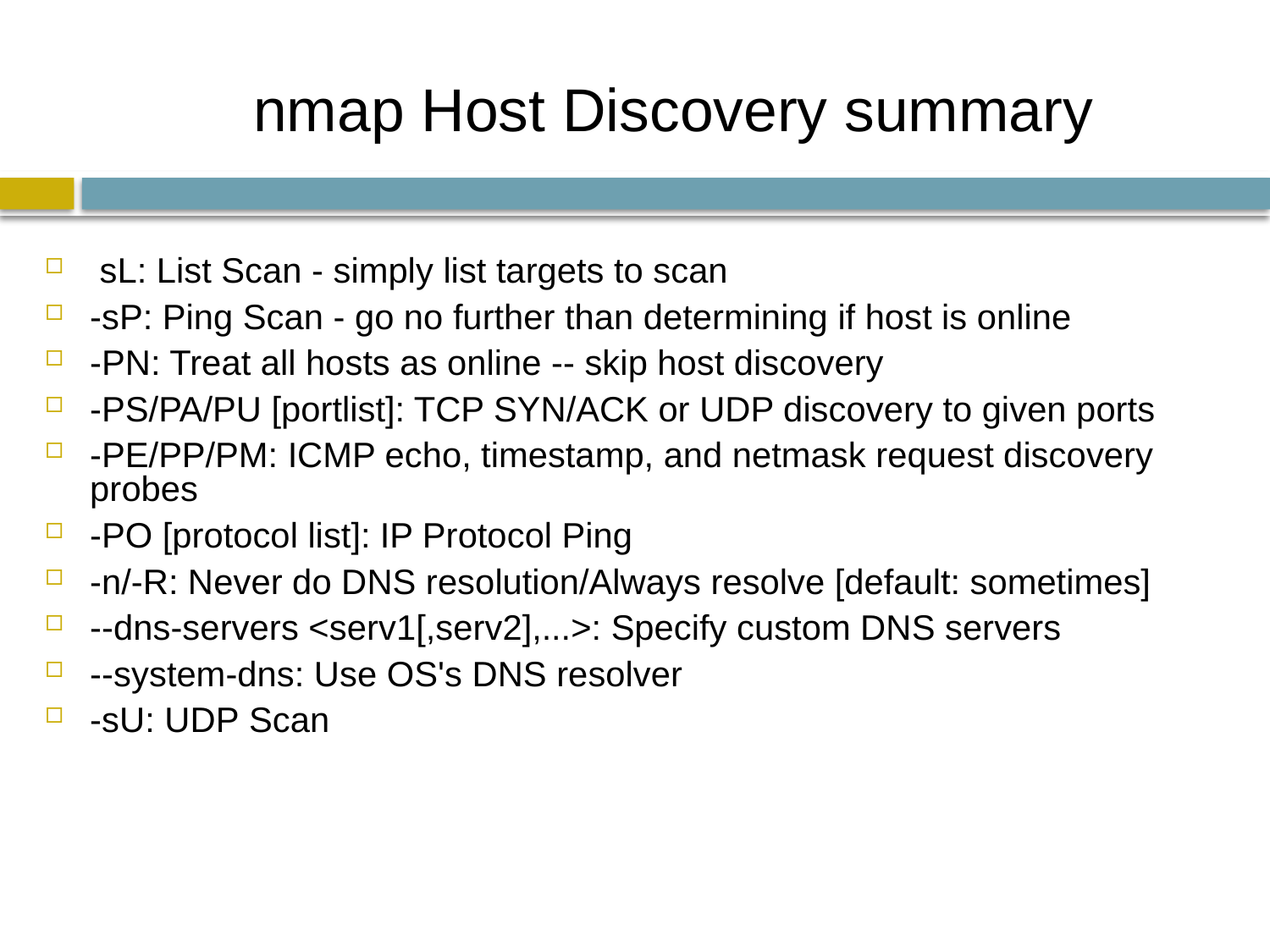

# nmap Host Discovery summary
 sL: List Scan - simply list targets to scan
-sP: Ping Scan - go no further than determining if host is online
-PN: Treat all hosts as online -- skip host discovery
-PS/PA/PU [portlist]: TCP SYN/ACK or UDP discovery to given ports
-PE/PP/PM: ICMP echo, timestamp, and netmask request discovery probes
-PO [protocol list]: IP Protocol Ping
-n/-R: Never do DNS resolution/Always resolve [default: sometimes]
--dns-servers <serv1[,serv2],...>: Specify custom DNS servers
--system-dns: Use OS's DNS resolver
-sU: UDP Scan